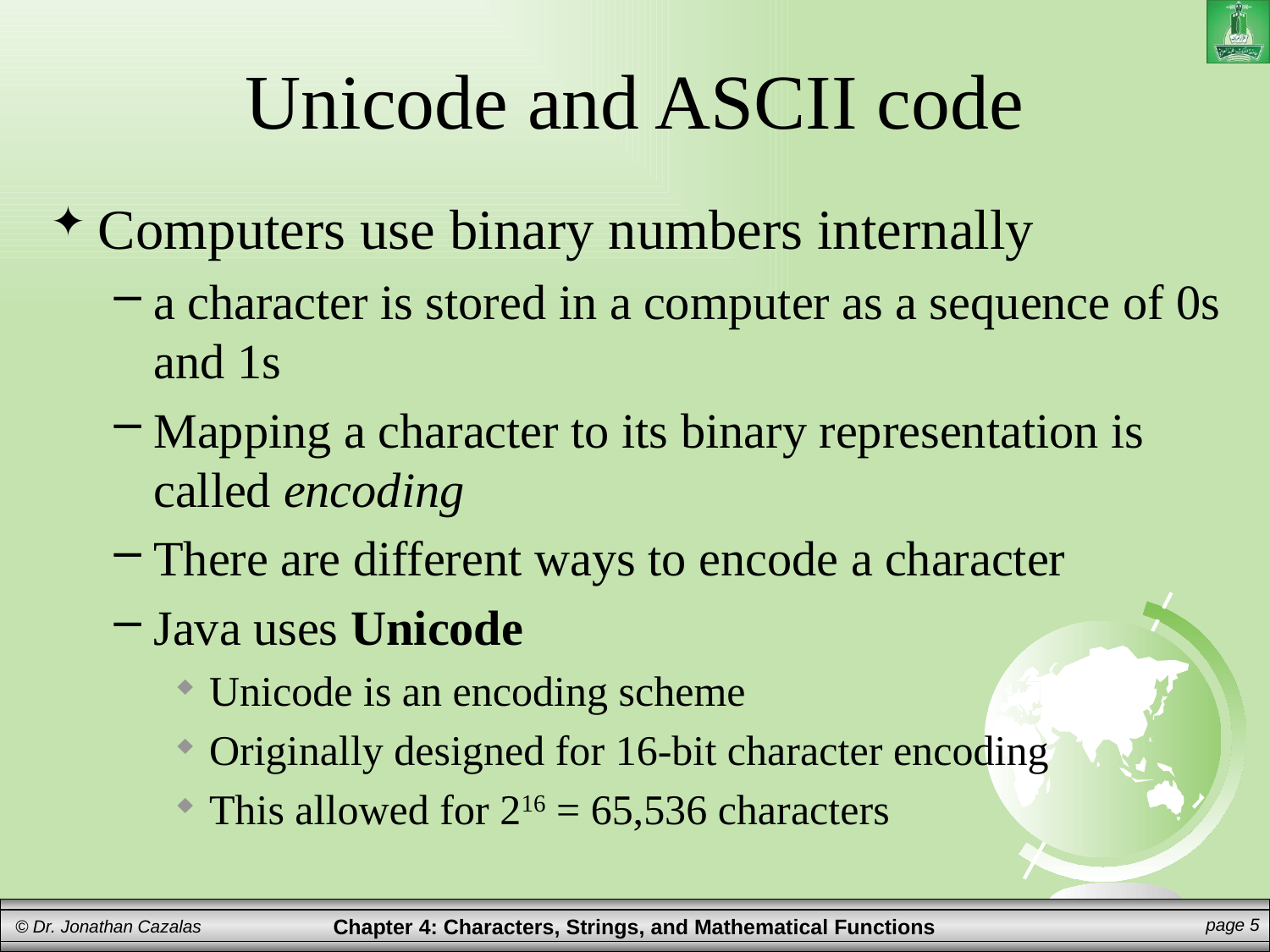

# Unicode and ASCII code
Computers use binary numbers internally
a character is stored in a computer as a sequence of 0s and 1s
Mapping a character to its binary representation is called encoding
There are different ways to encode a character
Java uses Unicode
Unicode is an encoding scheme
Originally designed for 16-bit character encoding
This allowed for 216 = 65,536 characters